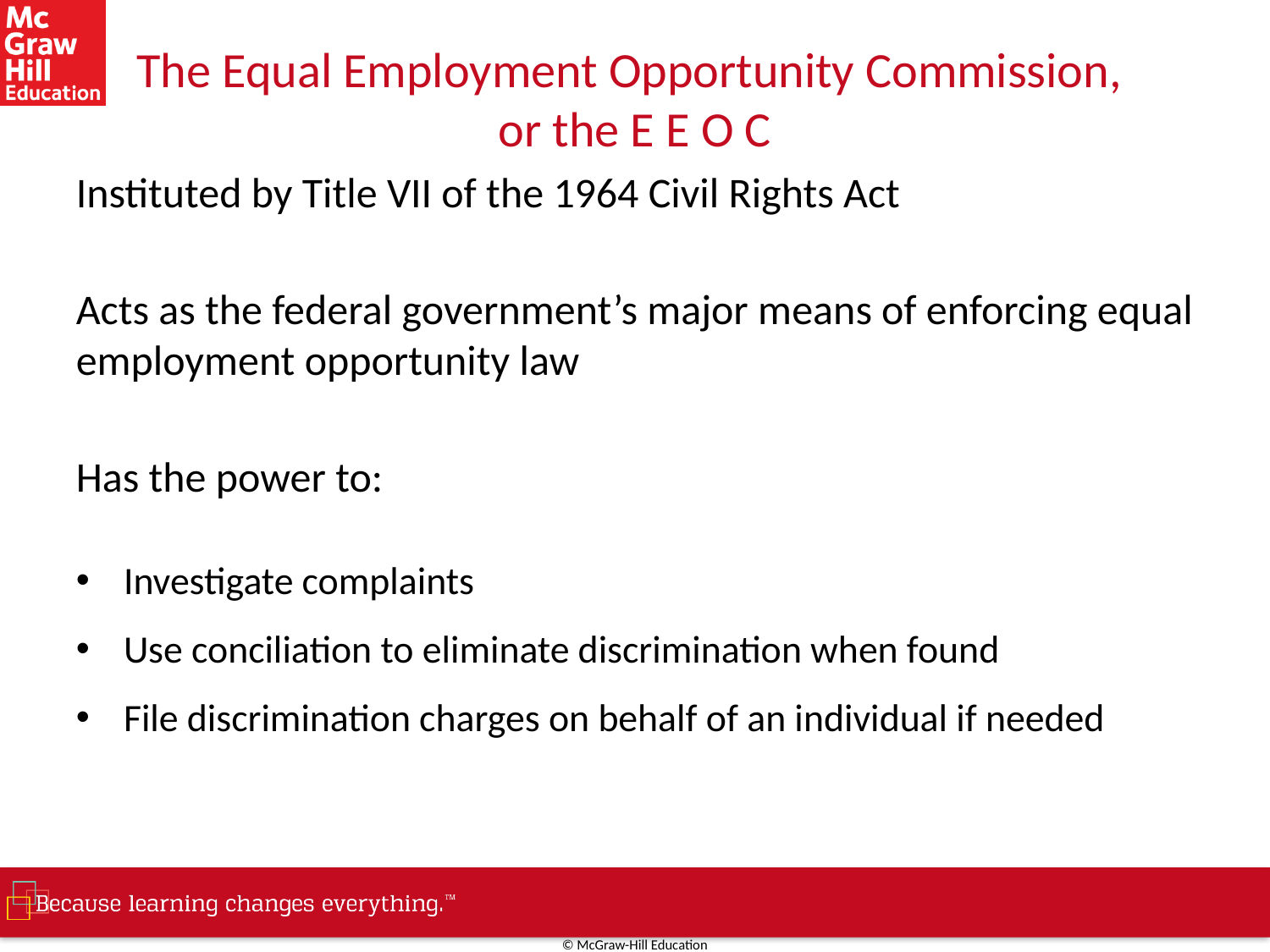

# The Equal Employment Opportunity Commission, or the E E O C
Instituted by Title VII of the 1964 Civil Rights Act

Acts as the federal government’s major means of enforcing equal employment opportunity law

Has the power to:

Investigate complaints
Use conciliation to eliminate discrimination when found
File discrimination charges on behalf of an individual if needed